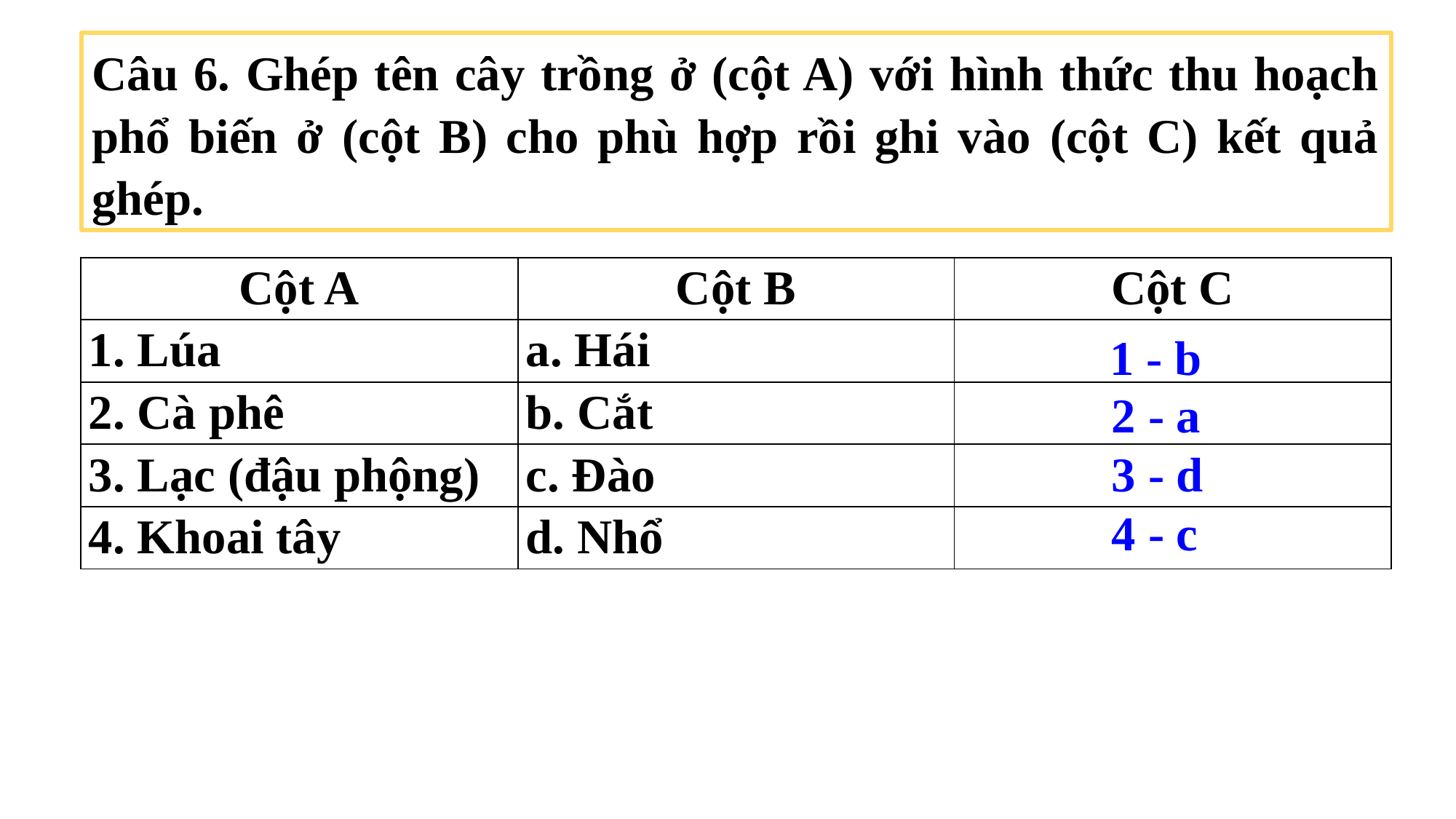

Câu 6. Ghép tên cây trồng ở (cột A) với hình thức thu hoạch phổ biến ở (cột B) cho phù hợp rồi ghi vào (cột C) kết quả ghép.
| Cột A | Cột B | Cột C |
| --- | --- | --- |
| 1. Lúa | a. Hái |  |
| 2. Cà phê | b. Cắt |  |
| 3. Lạc (đậu phộng) | c. Đào |  |
| 4. Khoai tây | d. Nhổ |  |
 1 - b
2 - a
3 - d
4 - c